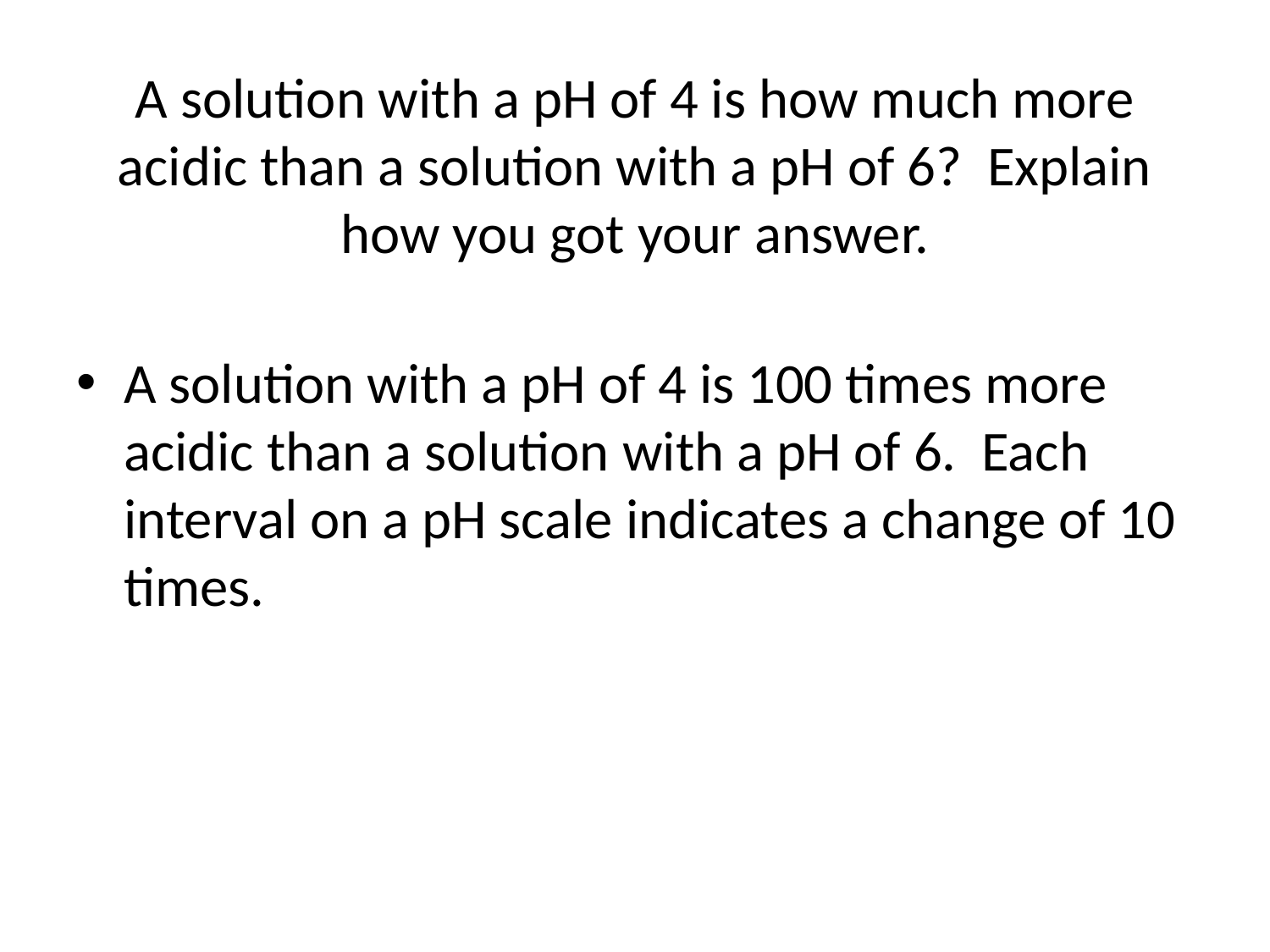

# A solution with a pH of 4 is how much more acidic than a solution with a pH of 6?  Explain how you got your answer.
A solution with a pH of 4 is 100 times more acidic than a solution with a pH of 6.  Each interval on a pH scale indicates a change of 10 times.